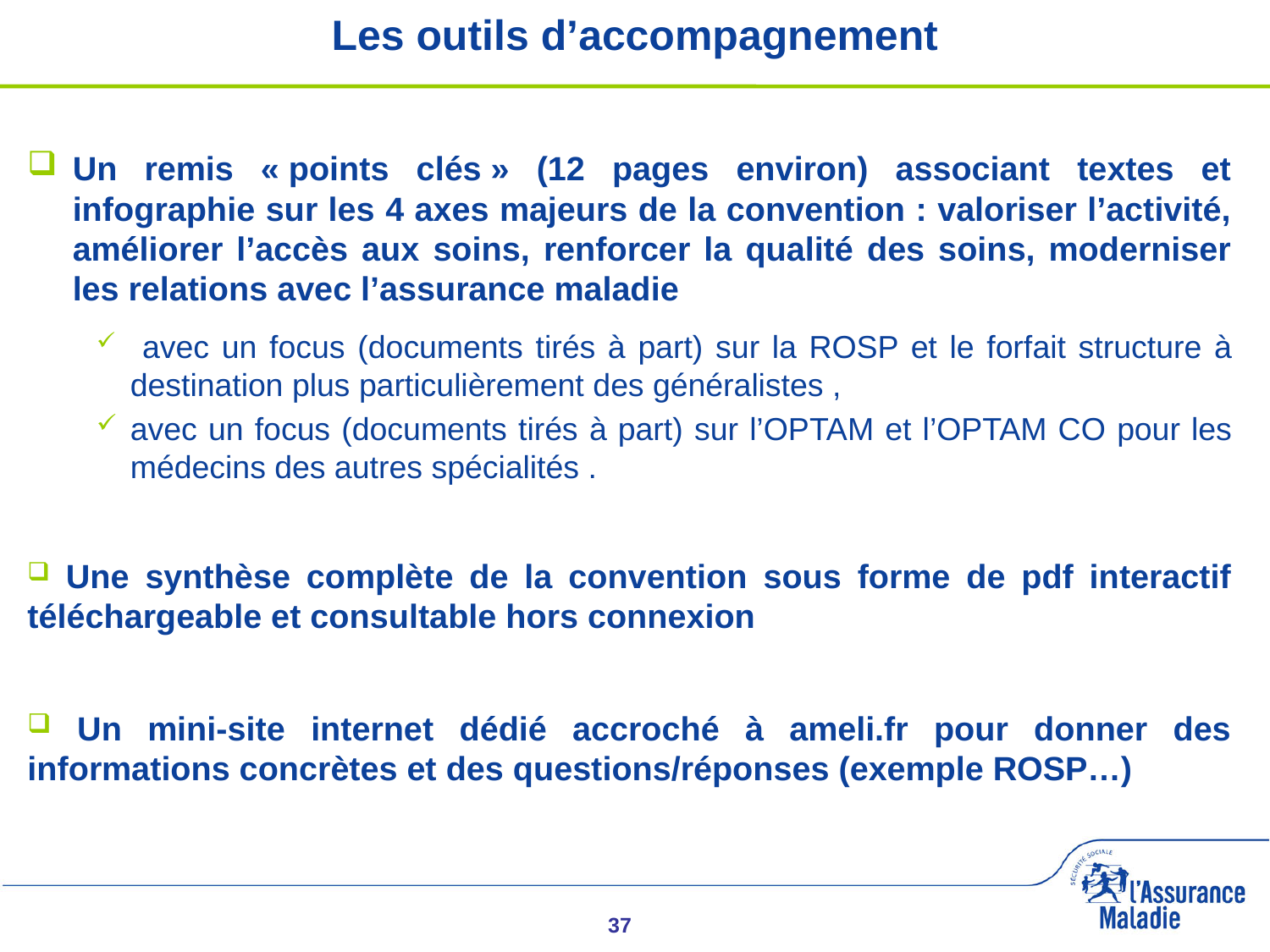

# Les outils d’accompagnement

Un remis « points clés » (12 pages environ) associant textes et infographie sur les 4 axes majeurs de la convention : valoriser l’activité, améliorer l’accès aux soins, renforcer la qualité des soins, moderniser les relations avec l’assurance maladie

 avec un focus (documents tirés à part) sur la ROSP et le forfait structure à destination plus particulièrement des généralistes ,
avec un focus (documents tirés à part) sur l’OPTAM et l’OPTAM CO pour les médecins des autres spécialités .

 Une synthèse complète de la convention sous forme de pdf interactif téléchargeable et consultable hors connexion

 Un mini-site internet dédié accroché à ameli.fr pour donner des informations concrètes et des questions/réponses (exemple ROSP…)

37